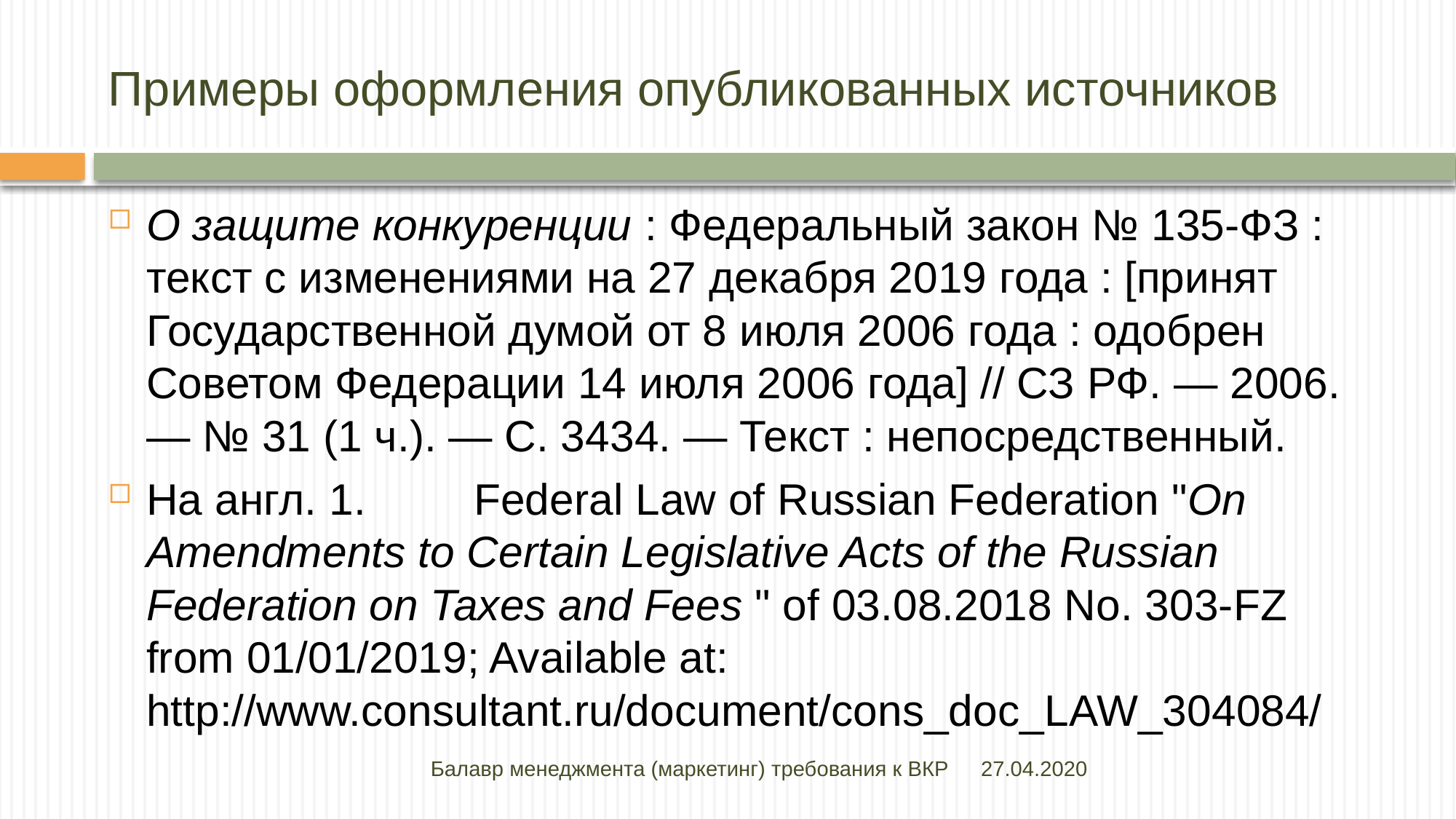

# Примеры оформления опубликованных источников
О защите конкуренции : Федеральный закон № 135-ФЗ : текст с изменениями на 27 декабря 2019 года : [принят Государственной думой от 8 июля 2006 года : одобрен Советом Федерации 14 июля 2006 года] // СЗ РФ. — 2006. — № 31 (1 ч.). — С. 3434. — Текст : непосредственный.
На англ. 1.	Federal Law of Russian Federation "On Amendments to Certain Legislative Acts of the Russian Federation on Taxes and Fees " of 03.08.2018 No. 303-FZ from 01/01/2019; Available at: http://www.consultant.ru/document/cons_doc_LAW_304084/

Балавр менеджмента (маркетинг) требования к ВКР
27.04.2020